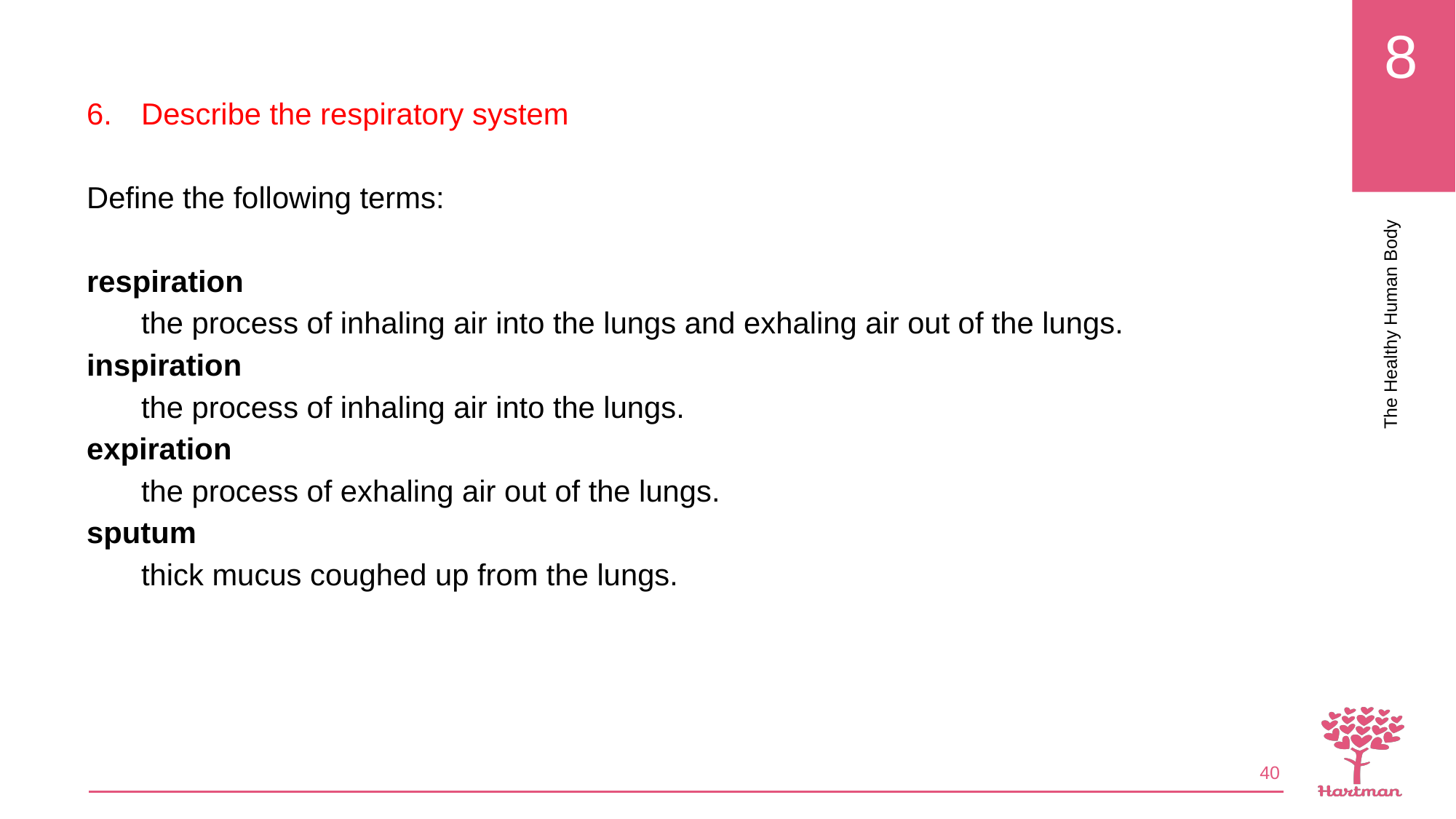

Describe the respiratory system

Define the following terms:

respiration
the process of inhaling air into the lungs and exhaling air out of the lungs.
inspiration
the process of inhaling air into the lungs.
expiration
the process of exhaling air out of the lungs.
sputum
thick mucus coughed up from the lungs.

40